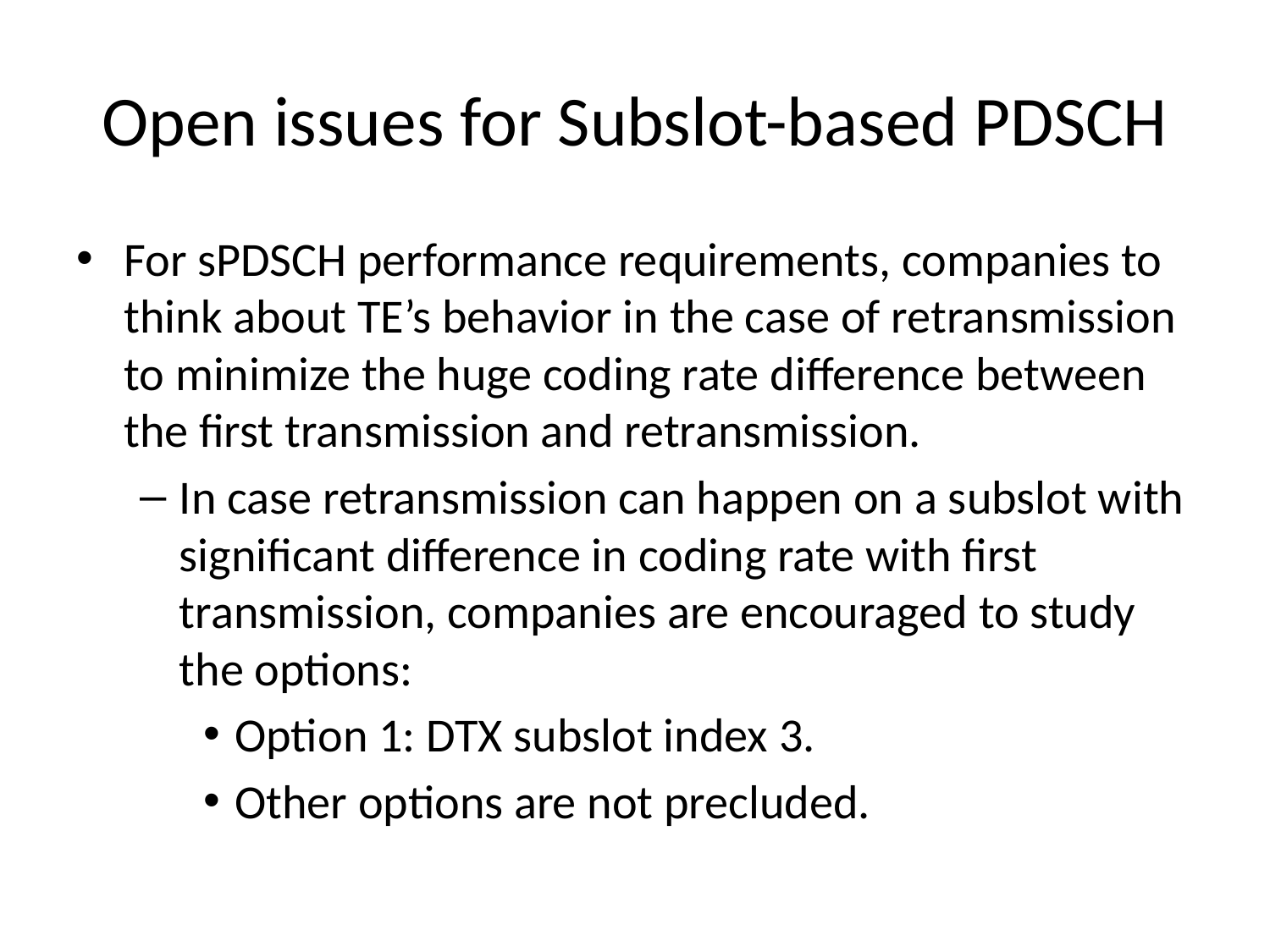

# Open issues for Subslot-based PDSCH
For sPDSCH performance requirements, companies to think about TE’s behavior in the case of retransmission to minimize the huge coding rate difference between the first transmission and retransmission.
In case retransmission can happen on a subslot with significant difference in coding rate with first transmission, companies are encouraged to study the options:
Option 1: DTX subslot index 3.
Other options are not precluded.